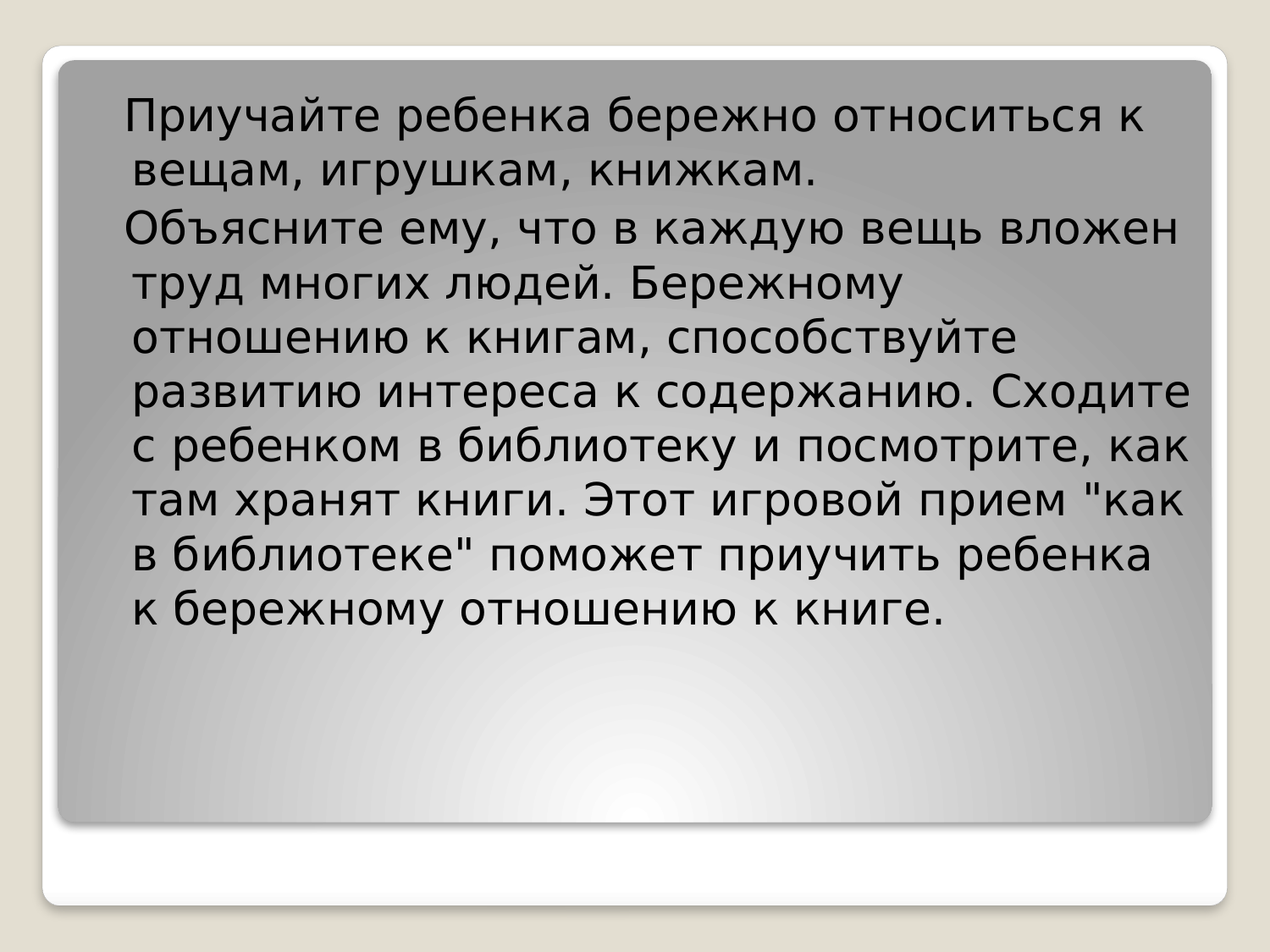

Приучайте ребенка бережно относиться к вещам, игрушкам, книжкам.
  Объясните ему, что в каждую вещь вложен труд многих людей. Бережному отношению к книгам, способствуйте развитию интереса к содержанию. Сходите с ребенком в библиотеку и посмотрите, как там хранят книги. Этот игровой прием "как в библиотеке" поможет приучить ребенка к бережному отношению к книге.
#